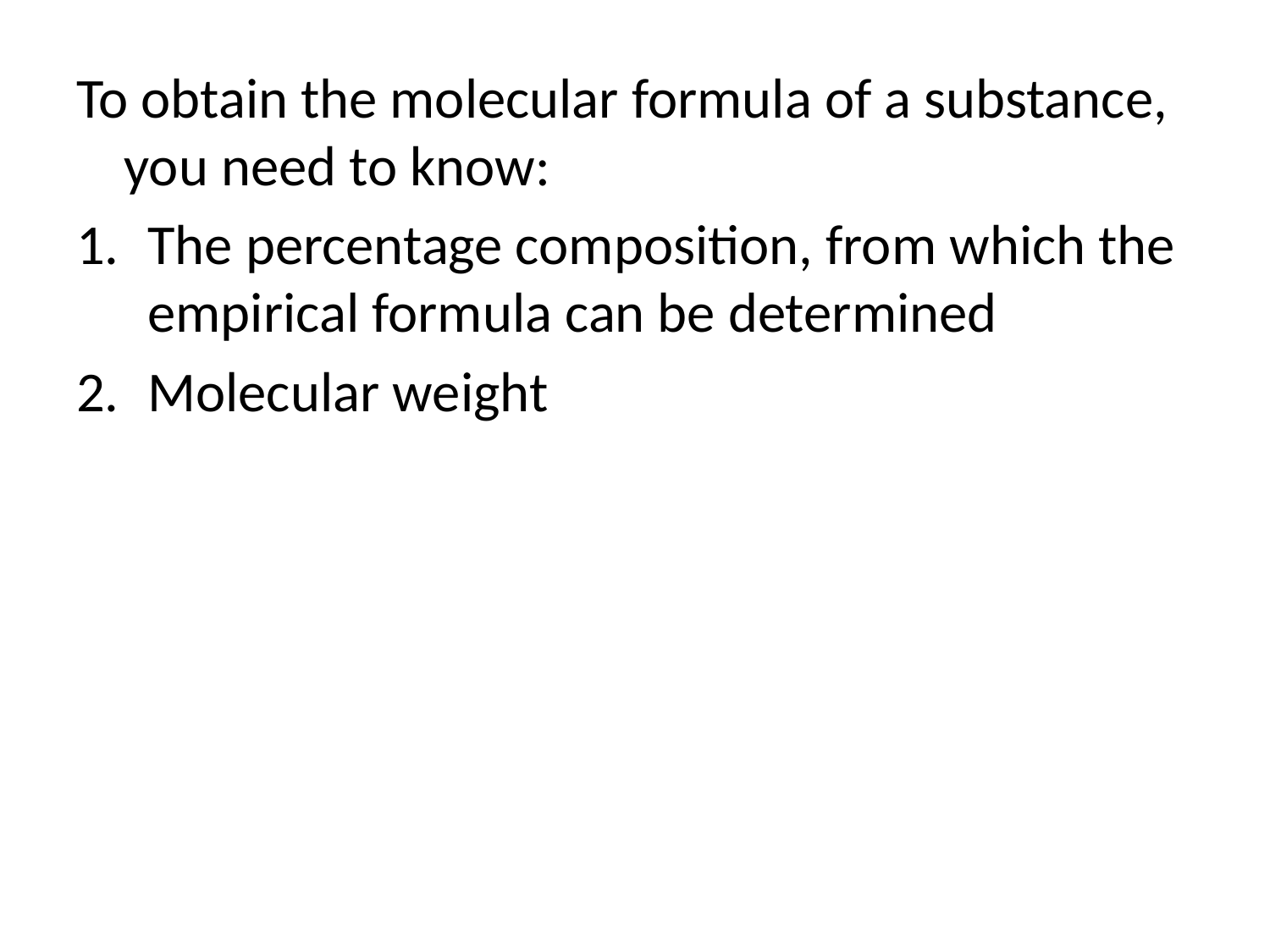

To obtain the molecular formula of a substance, you need to know:
The percentage composition, from which the empirical formula can be determined
Molecular weight